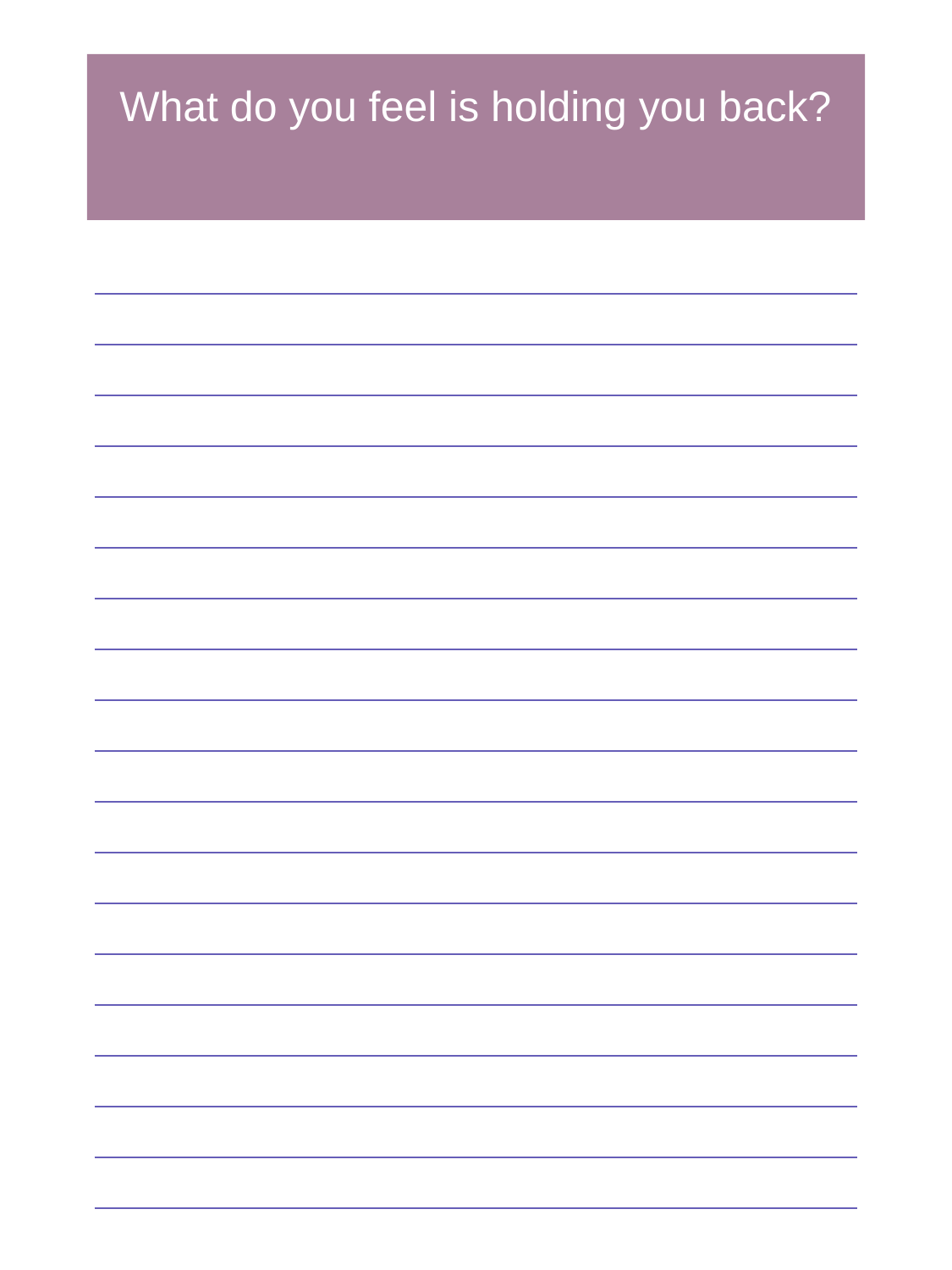

What do you feel is holding you back?
|  |
| --- |
|  |
|  |
|  |
|  |
|  |
|  |
|  |
|  |
|  |
|  |
|  |
|  |
|  |
|  |
|  |
|  |
|  |